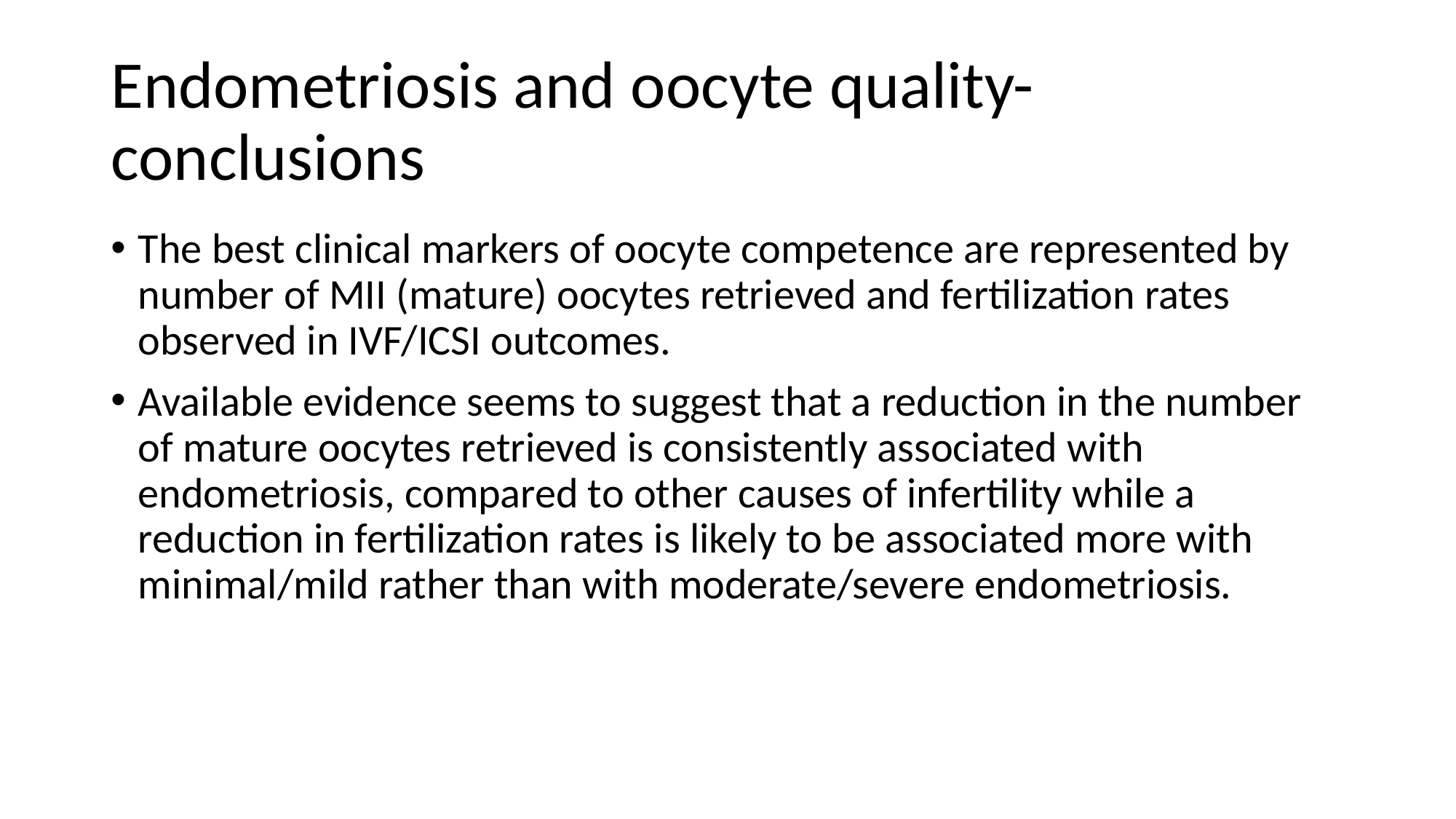

# Endometriosis and oocyte quality-conclusions
The best clinical markers of oocyte competence are represented by number of MII (mature) oocytes retrieved and fertilization rates observed in IVF/ICSI outcomes.
Available evidence seems to suggest that a reduction in the number of mature oocytes retrieved is consistently associated with endometriosis, compared to other causes of infertility while a reduction in fertilization rates is likely to be associated more with minimal/mild rather than with moderate/severe endometriosis.